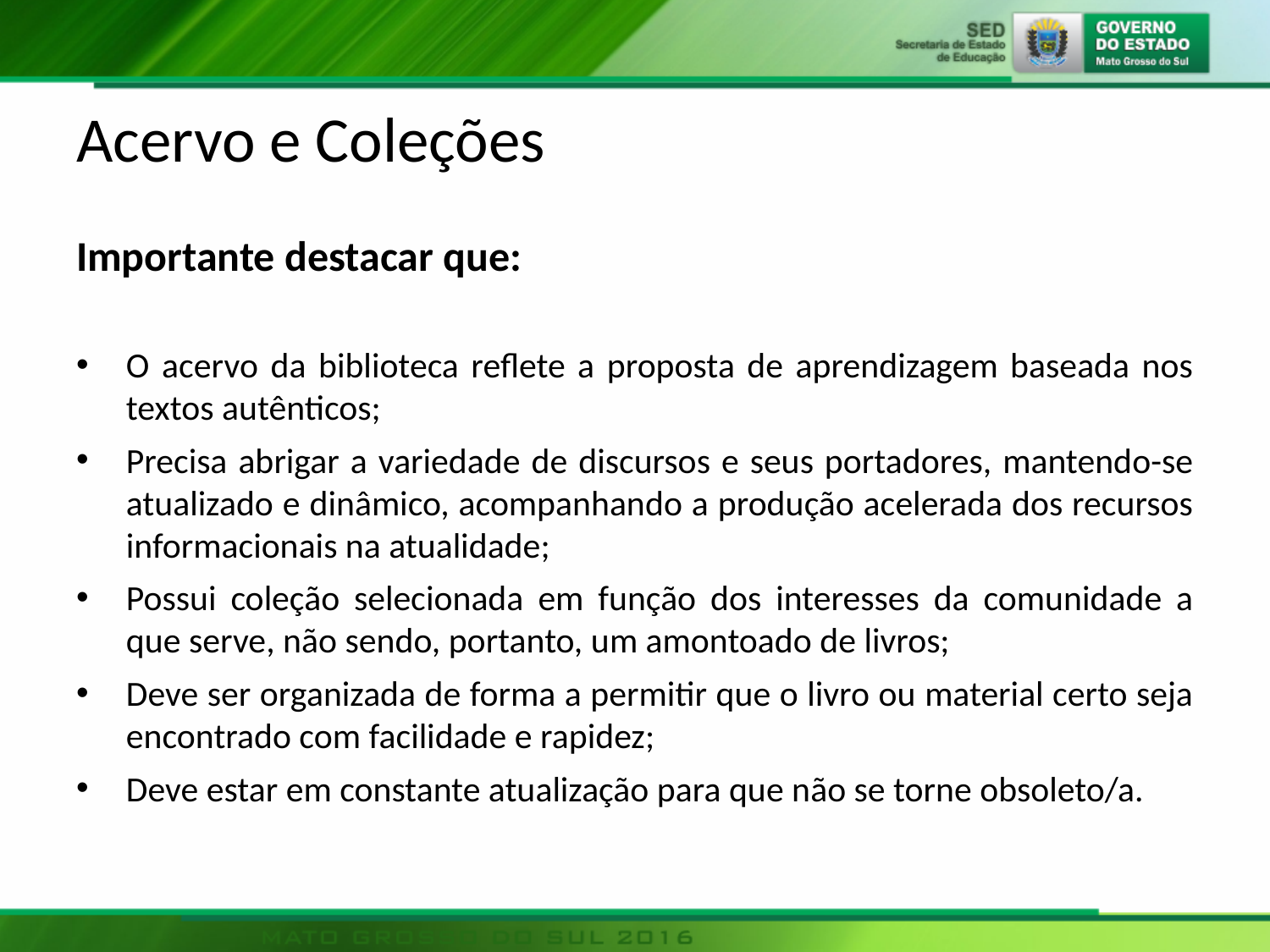

# Acervo e Coleções
Importante destacar que:

O acervo da biblioteca reflete a proposta de aprendizagem baseada nos textos autênticos;
Precisa abrigar a variedade de discursos e seus portadores, mantendo-se atualizado e dinâmico, acompanhando a produção acelerada dos recursos informacionais na atualidade;
Possui coleção selecionada em função dos interesses da comunidade a que serve, não sendo, portanto, um amontoado de livros;
Deve ser organizada de forma a permitir que o livro ou material certo seja encontrado com facilidade e rapidez;
Deve estar em constante atualização para que não se torne obsoleto/a.